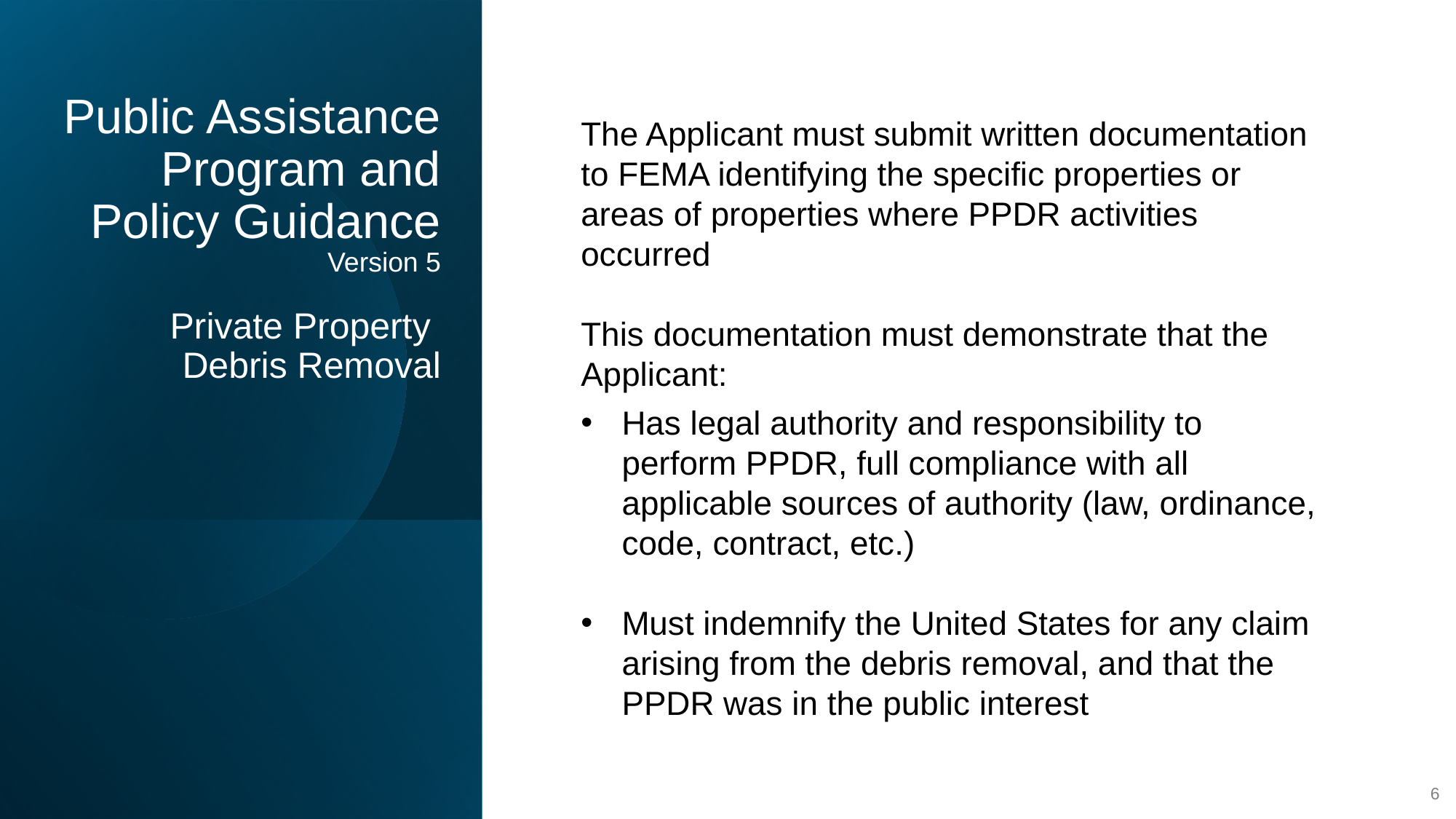

# Public Assistance Program and Policy Guidance Version 5 Private Property Debris Removal

The Applicant must submit written documentation to FEMA identifying the specific properties or areas of properties where PPDR activities occurred

This documentation must demonstrate that the Applicant:

Has legal authority and responsibility to perform PPDR, full compliance with all applicable sources of authority (law, ordinance, code, contract, etc.)

Must indemnify the United States for any claim arising from the debris removal, and that the PPDR was in the public interest

6